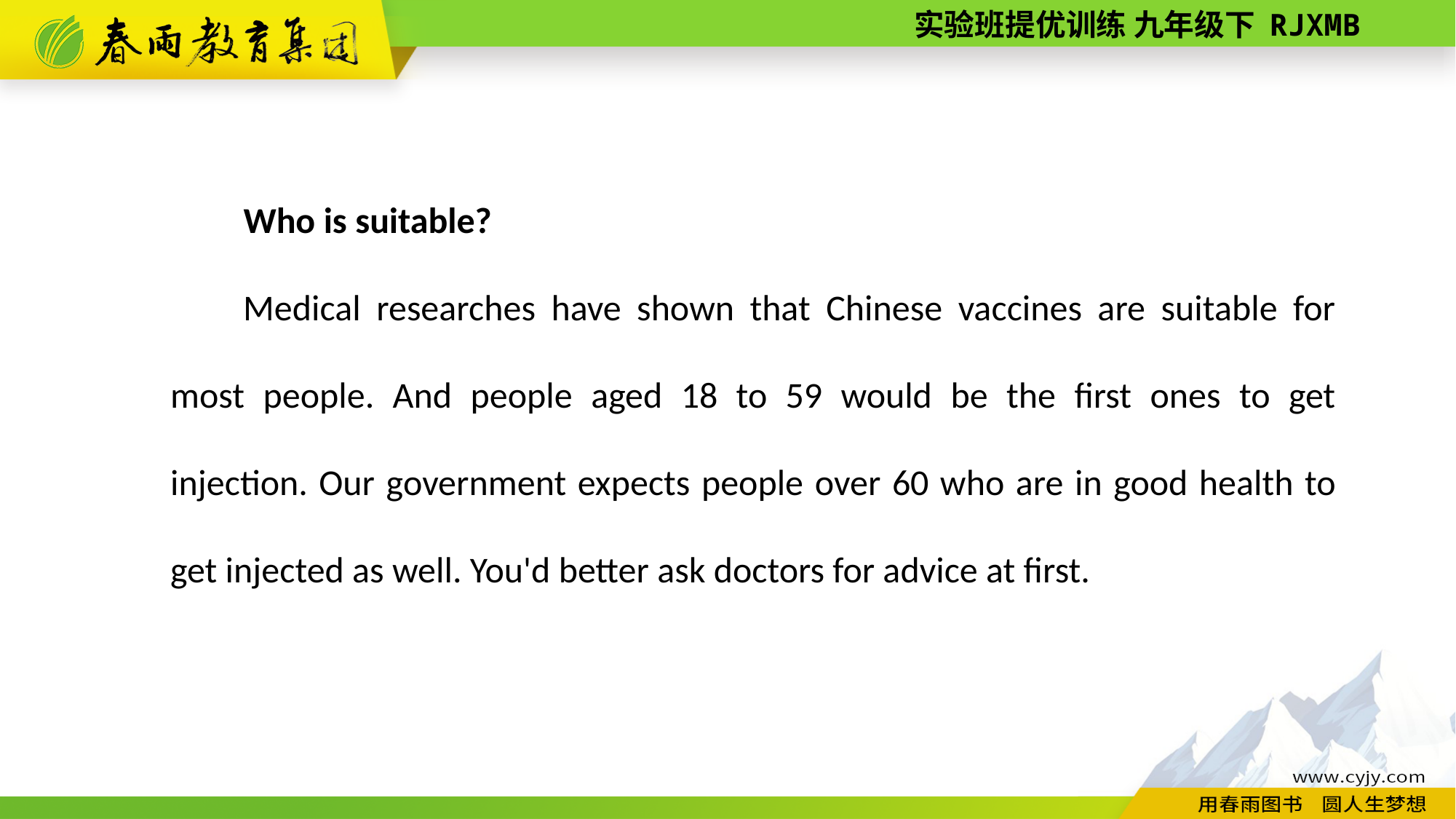

Who is suitable?
Medical researches have shown that Chinese vaccines are suitable for most people. And people aged 18 to 59 would be the first ones to get injection. Our government expects people over 60 who are in good health to get injected as well. You'd better ask doctors for advice at first.